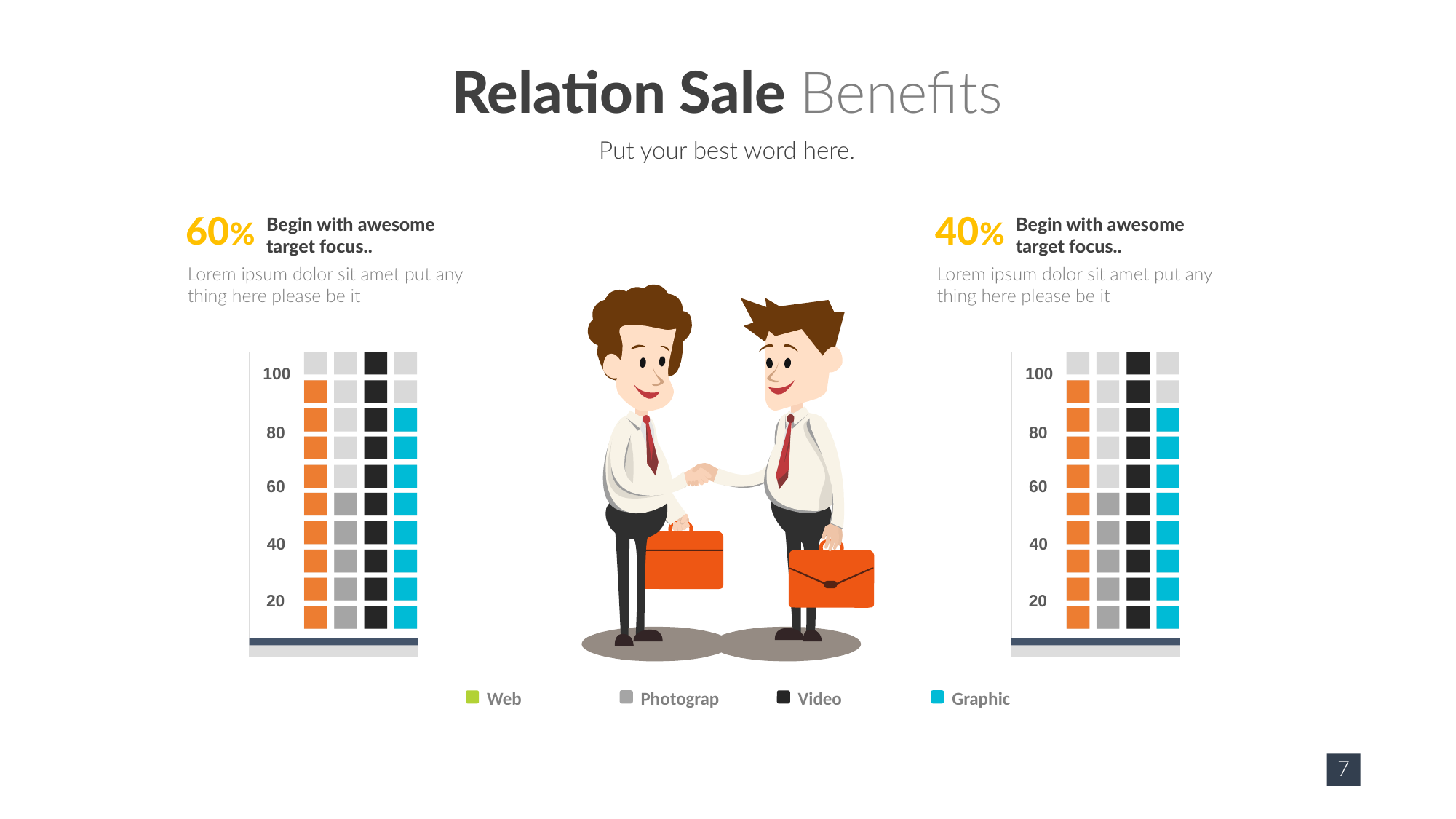

Relation Sale Benefits
Put your best word here.
60%
Begin with awesome target focus..
Lorem ipsum dolor sit amet put any thing here please be it
40%
Begin with awesome target focus..
Lorem ipsum dolor sit amet put any thing here please be it

100

80

60

40

20

100

80

60

40

20

Photograp

Graphic

Web

Video

7